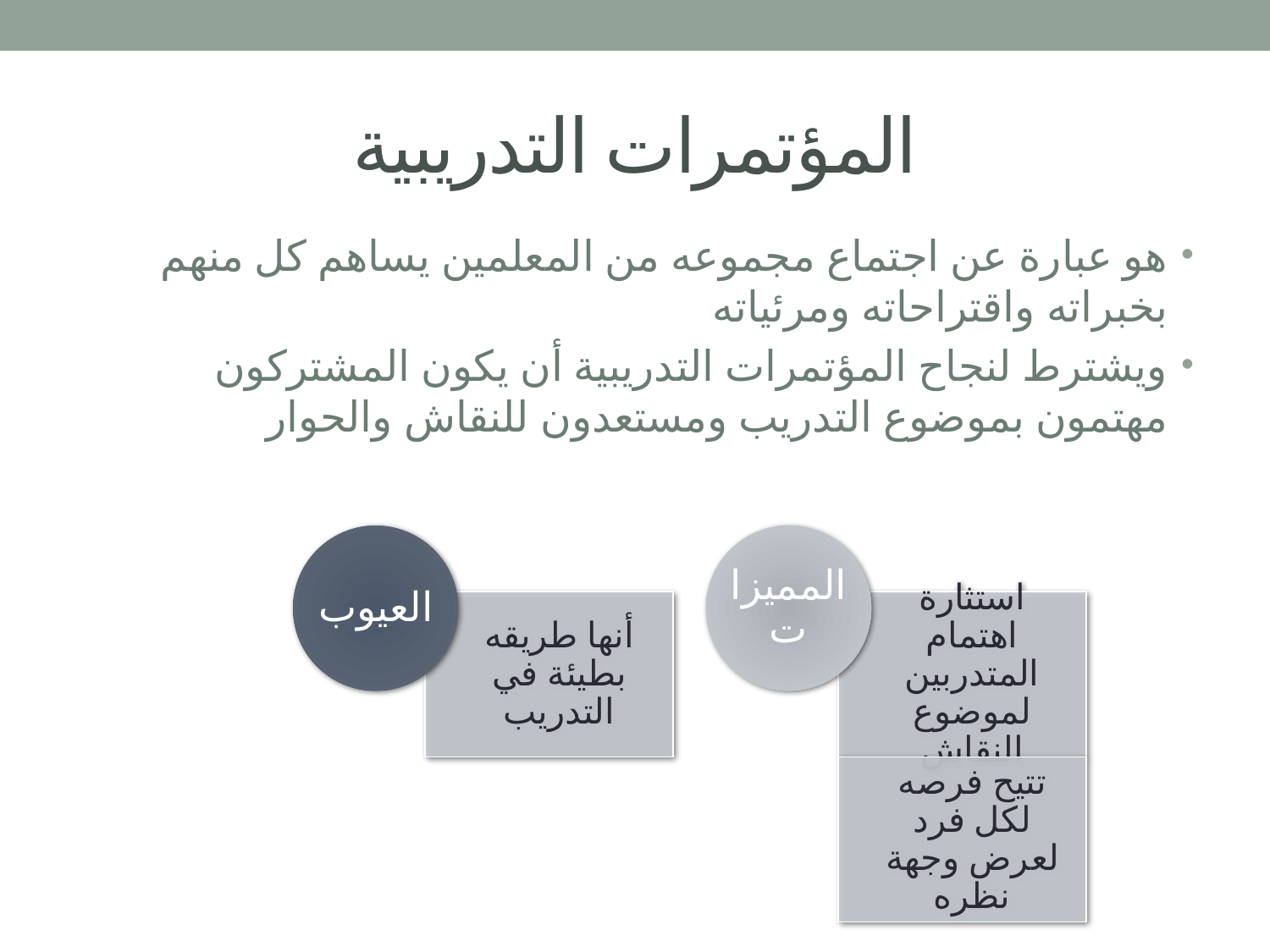

# المؤتمرات التدريبية
هو عبارة عن اجتماع مجموعه من المعلمين يساهم كل منهم بخبراته واقتراحاته ومرئياته
ويشترط لنجاح المؤتمرات التدريبية أن يكون المشتركون مهتمون بموضوع التدريب ومستعدون للنقاش والحوار
أنها طريقه بطيئة في التدريب
العيوب
استثارة اهتمام المتدربين لموضوع النقاش
تتيح فرصه لكل فرد لعرض وجهة نظره
المميزات